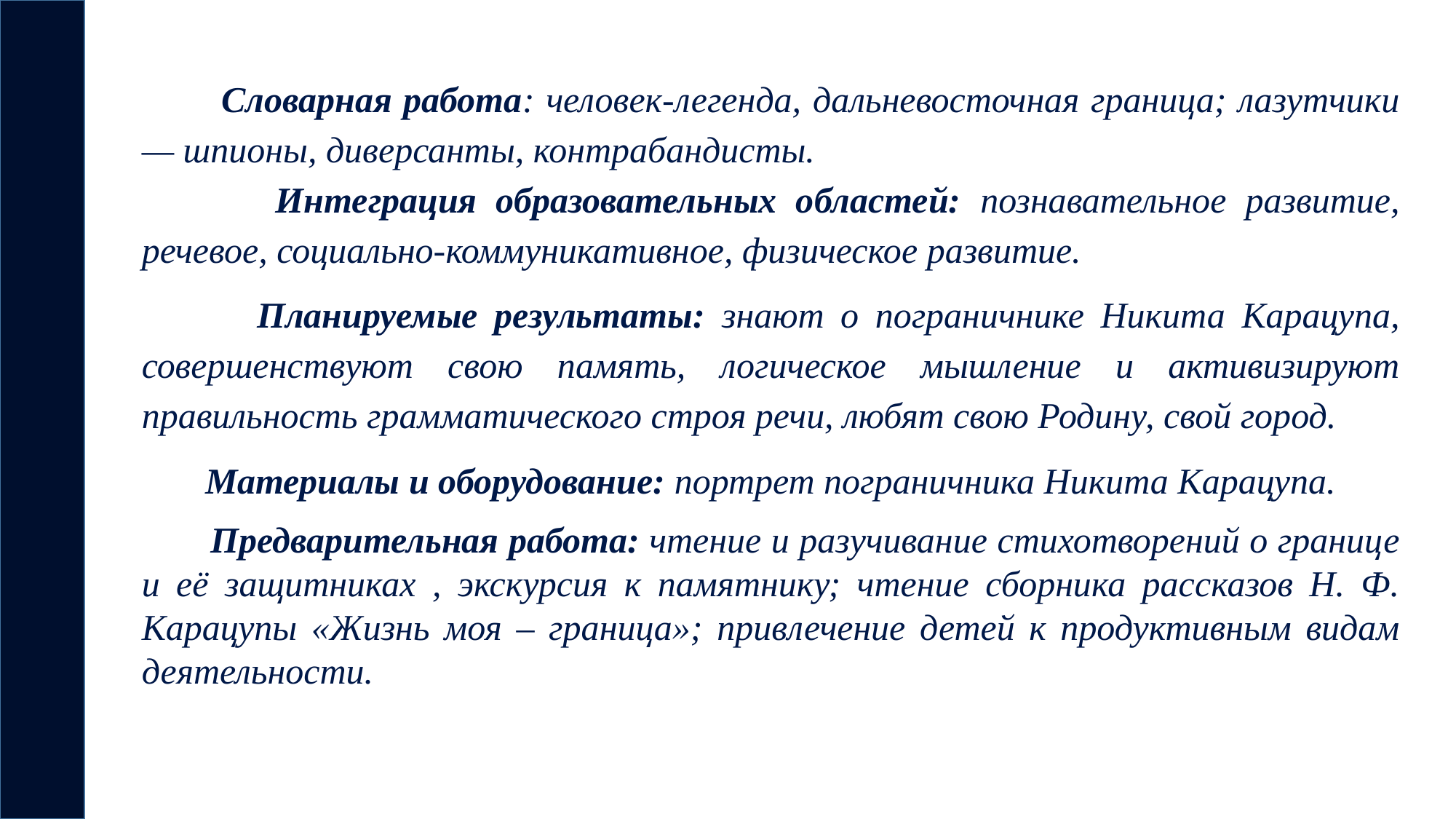

Словарная работа: человек-легенда, дальневосточная граница; лазутчики — шпионы, диверсанты, контрабандисты.
       Интеграция образовательных областей: познавательное развитие, речевое, социально-коммуникативное, физическое развитие.
       Планируемые результаты: знают о пограничнике Никита Карацупа, совершенствуют свою память, логическое мышление и активизируют правильность грамматического строя речи, любят свою Родину, свой город.
       Материалы и оборудование: портрет пограничника Никита Карацупа.
       Предварительная работа: чтение и разучивание стихотворений о границе и её защитниках , экскурсия к памятнику; чтение сборника рассказов Н. Ф. Карацупы «Жизнь моя – граница»; привлечение детей к продуктивным видам деятельности.